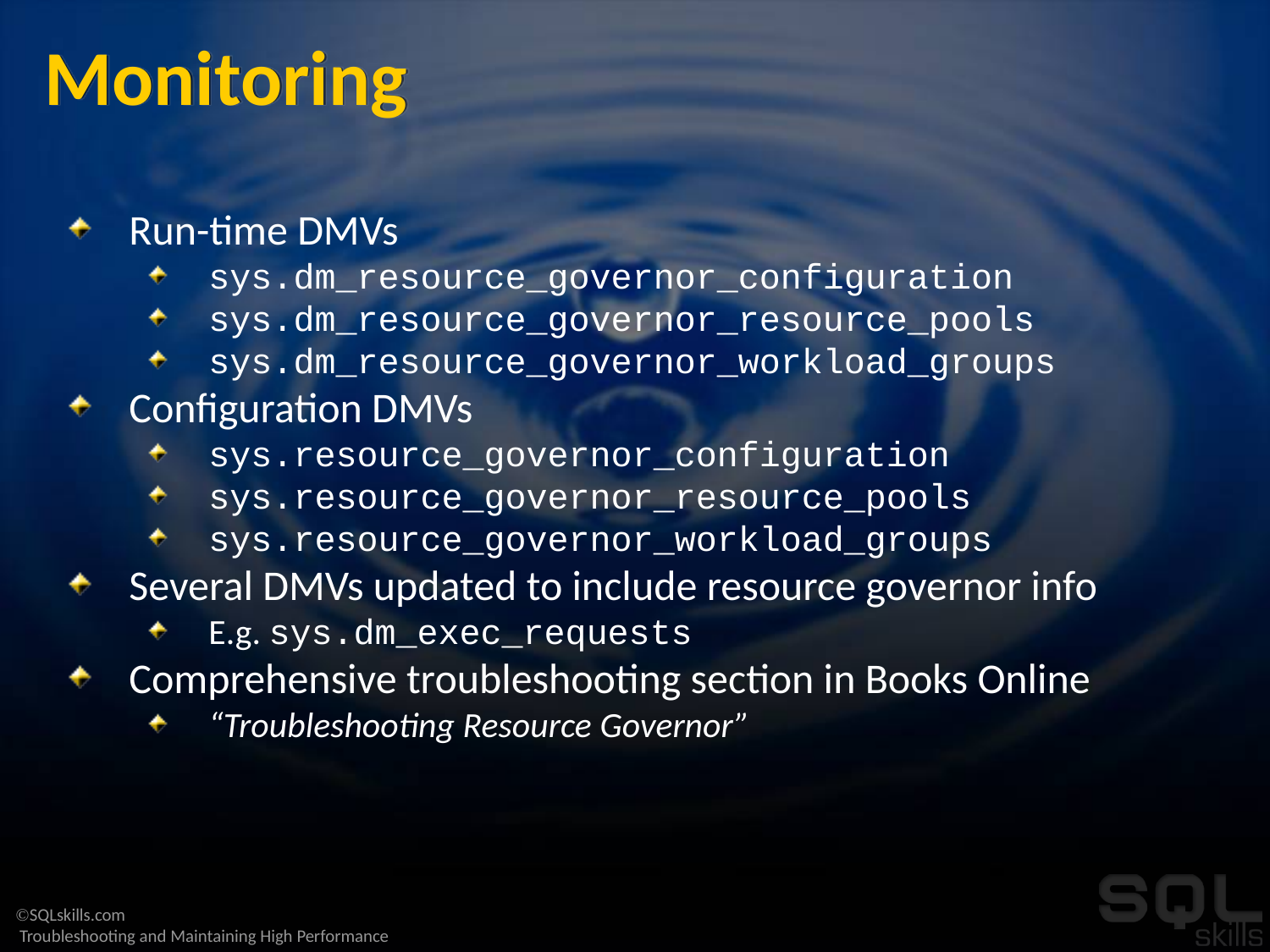

# Monitoring
Run-time DMVs
sys.dm_resource_governor_configuration
sys.dm_resource_governor_resource_pools
sys.dm_resource_governor_workload_groups
Configuration DMVs
sys.resource_governor_configuration
sys.resource_governor_resource_pools
sys.resource_governor_workload_groups
Several DMVs updated to include resource governor info
E.g. sys.dm_exec_requests
Comprehensive troubleshooting section in Books Online
“Troubleshooting Resource Governor”